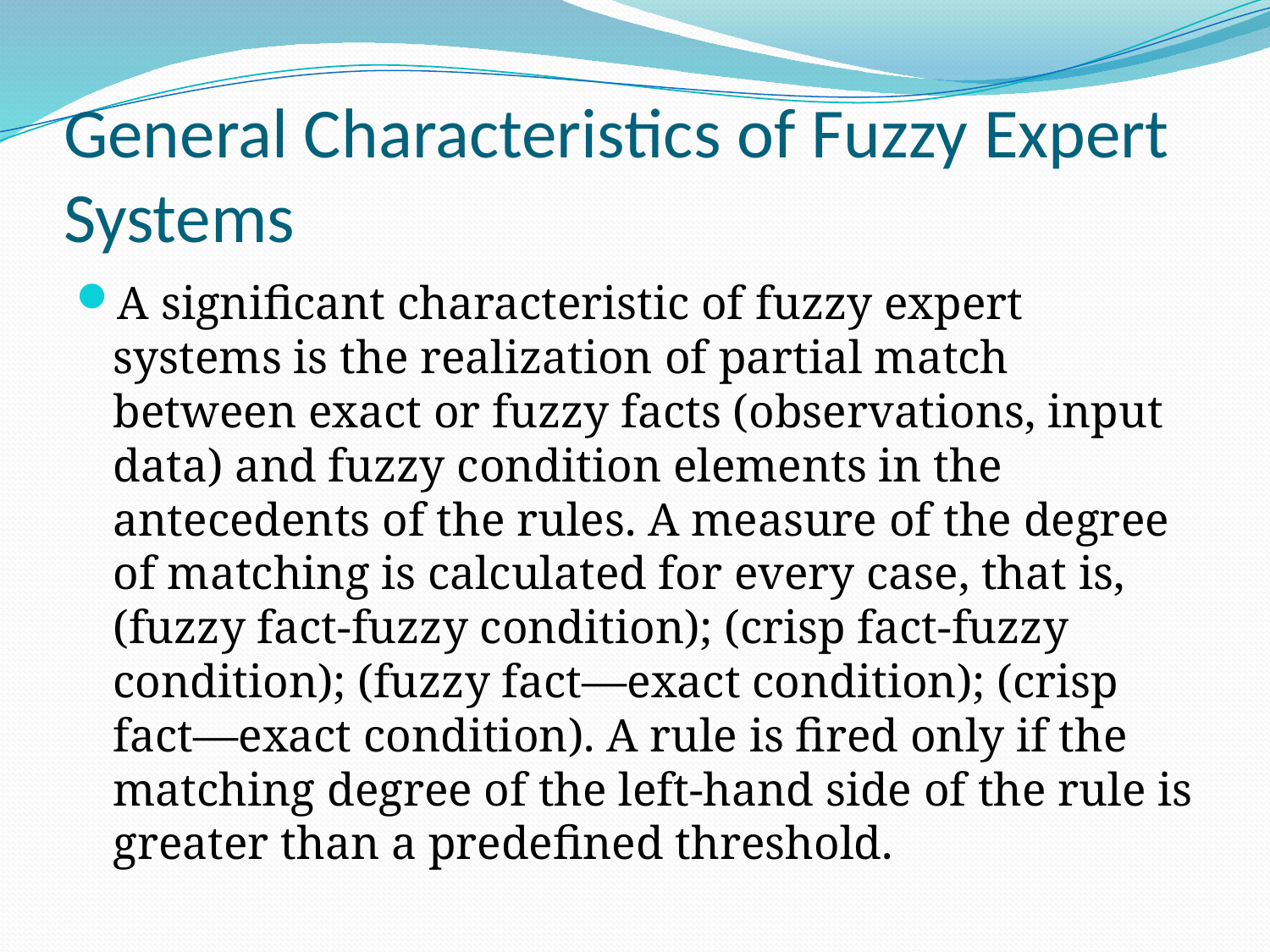

# General Characteristics of Fuzzy Expert Systems
A significant characteristic of fuzzy expert systems is the realization of partial match between exact or fuzzy facts (observations, input data) and fuzzy condition elements in the antecedents of the rules. A measure of the degree of matching is calculated for every case, that is, (fuzzy fact-fuzzy condition); (crisp fact-fuzzy condition); (fuzzy fact—exact condition); (crisp fact—exact condition). A rule is fired only if the matching degree of the left-hand side of the rule is greater than a predefined threshold.